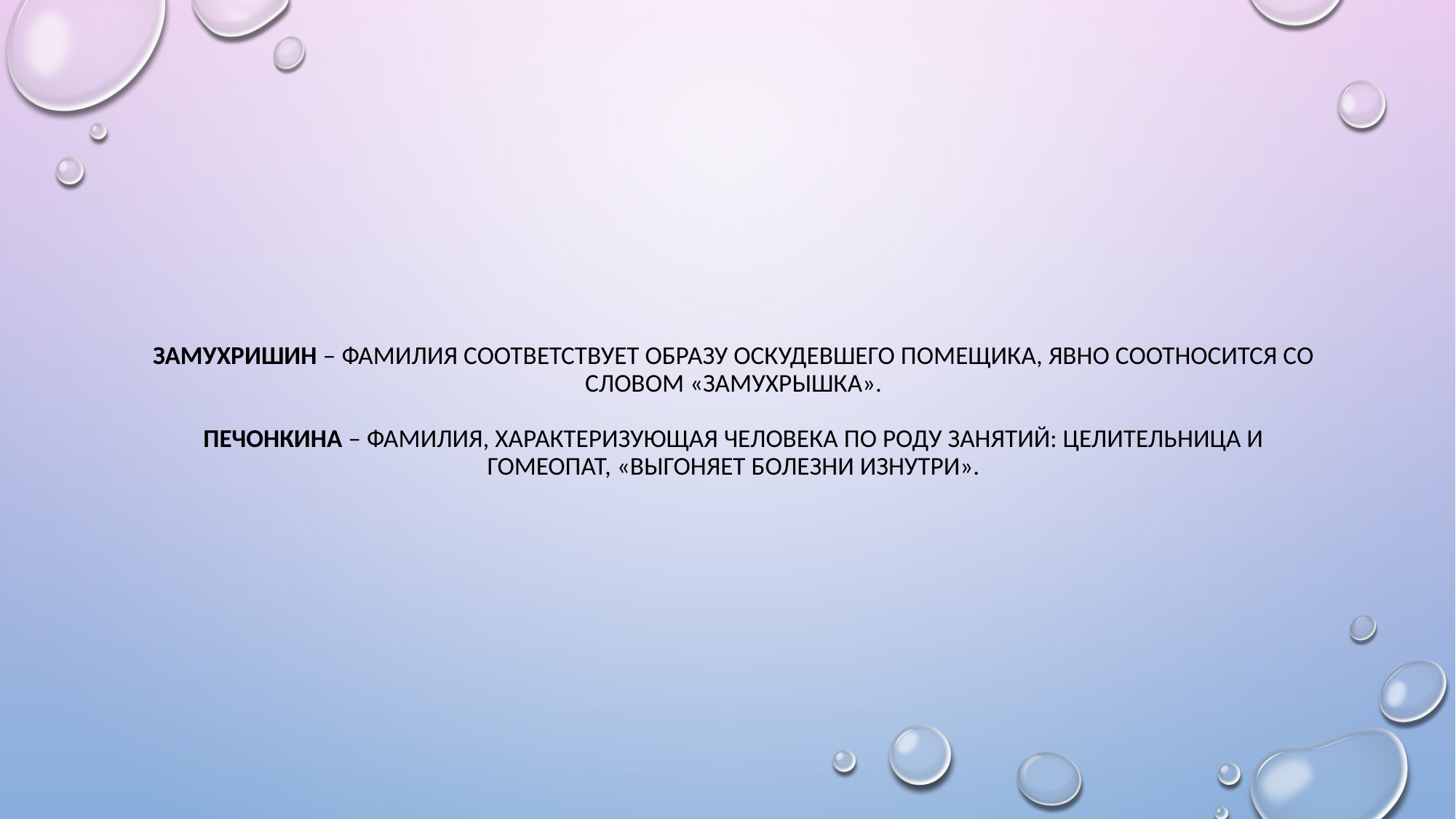

# Замухришин – фамилия соответствует образу оскудевшего помещика, явно соотносится со словом «замухрышка». Печонкина – фамилия, характеризующая человека по роду занятий: целительница и гомеопат, «выгоняет болезни изнутри».